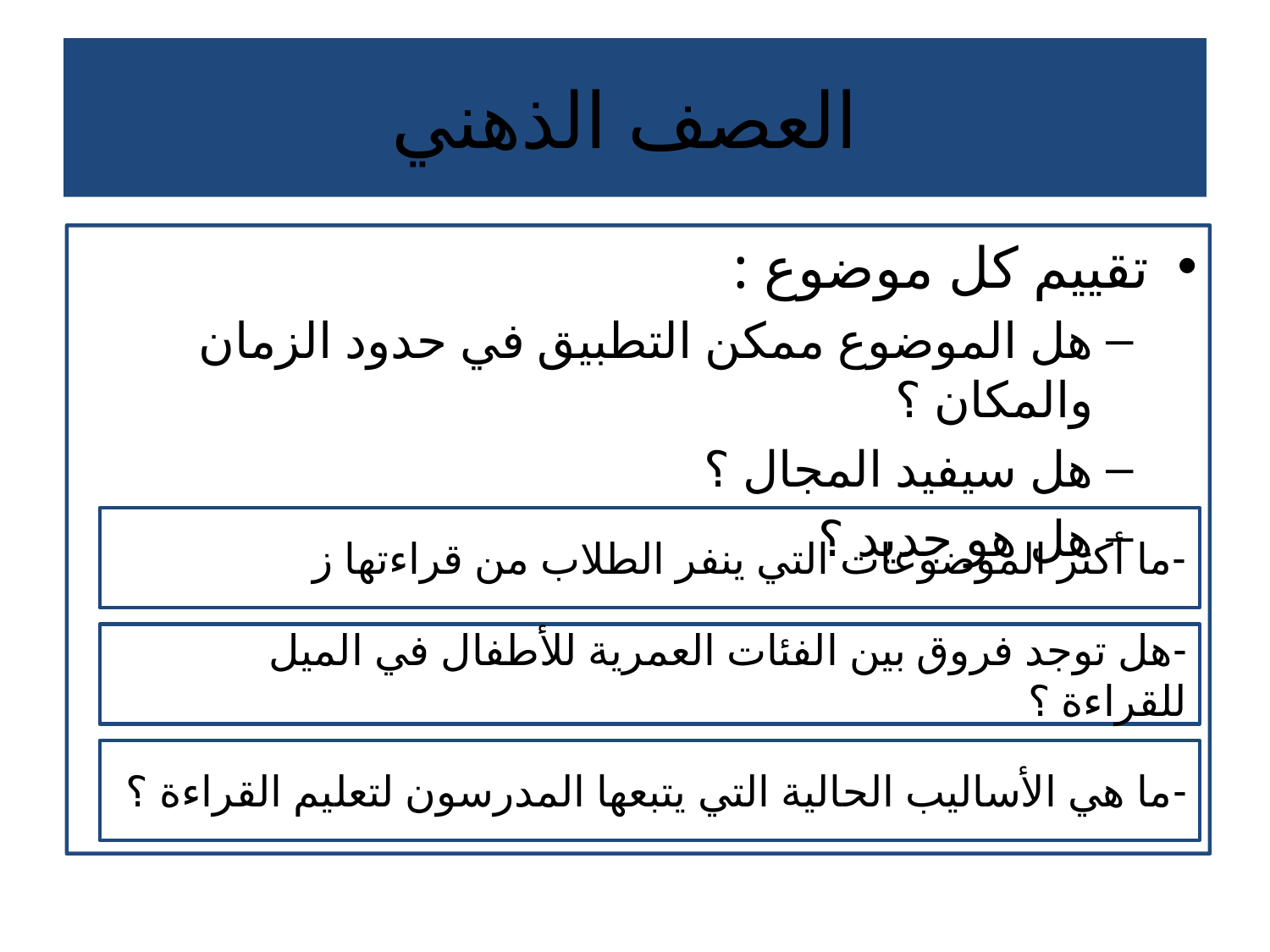

# العصف الذهني
تقييم كل موضوع :
هل الموضوع ممكن التطبيق في حدود الزمان والمكان ؟
هل سيفيد المجال ؟
هل هو جديد ؟

-ما أكثر الموضوعات التي ينفر الطلاب من قراءتها ز
-هل توجد فروق بين الفئات العمرية للأطفال في الميل للقراءة ؟
-ما هي الأساليب الحالية التي يتبعها المدرسون لتعليم القراءة ؟